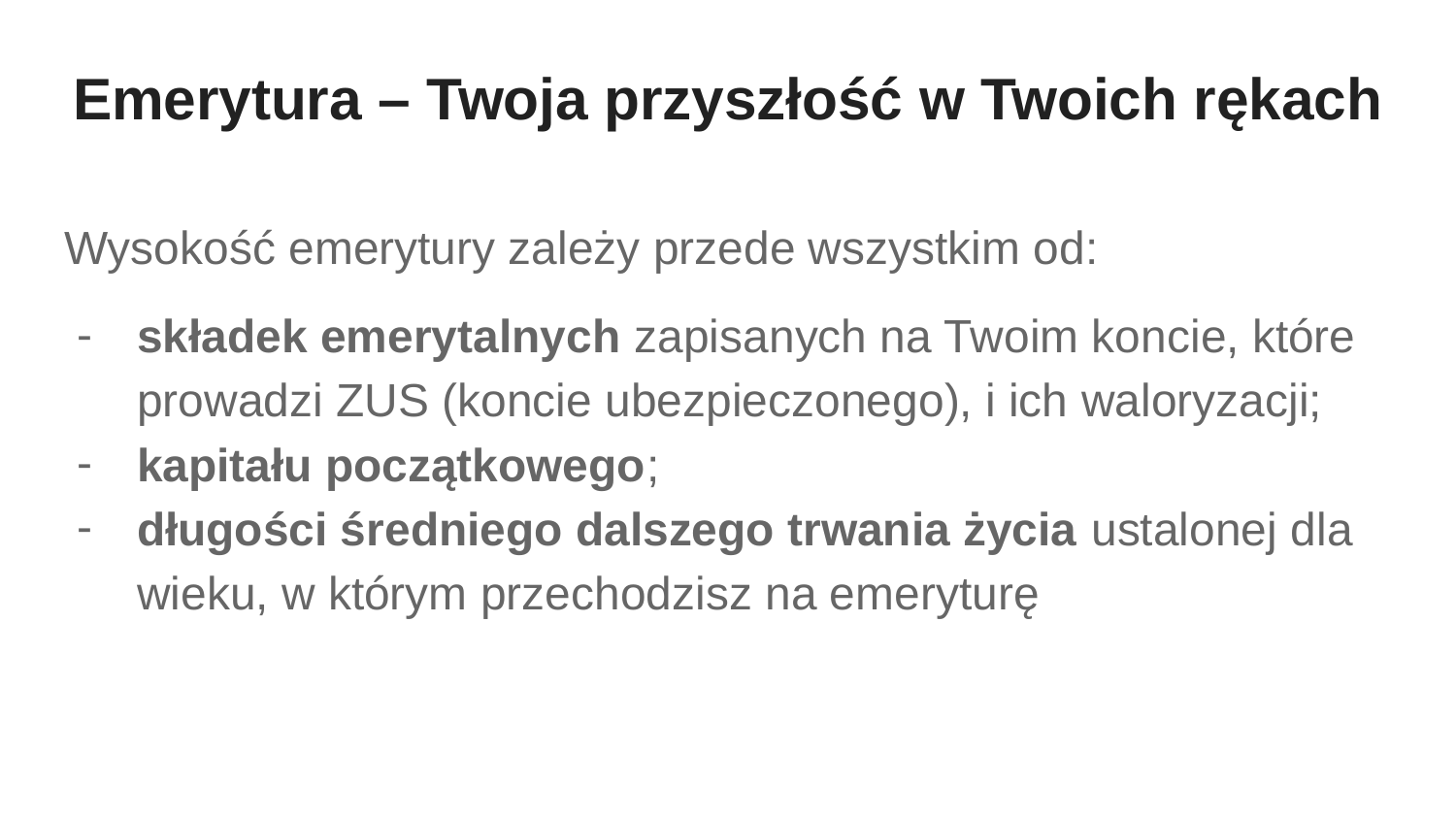

# Emerytura – Twoja przyszłość w Twoich rękach
Wysokość emerytury zależy przede wszystkim od:
składek emerytalnych zapisanych na Twoim koncie, które prowadzi ZUS (koncie ubezpieczonego), i ich waloryzacji;
kapitału początkowego;
długości średniego dalszego trwania życia ustalonej dla wieku, w którym przechodzisz na emeryturę